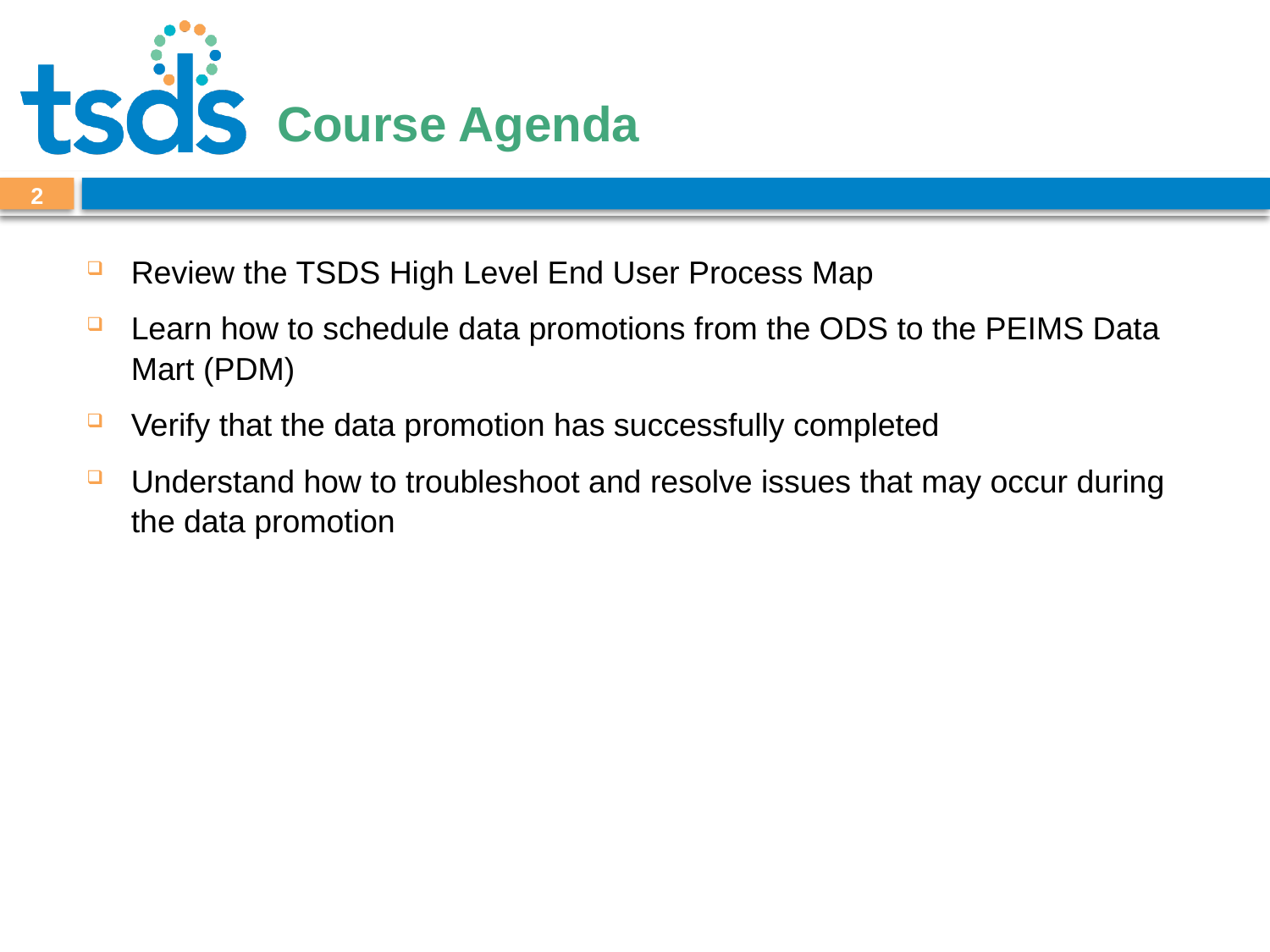

# Course Agenda
2
Review the TSDS High Level End User Process Map
Learn how to schedule data promotions from the ODS to the PEIMS Data Mart (PDM)
Verify that the data promotion has successfully completed
Understand how to troubleshoot and resolve issues that may occur during the data promotion